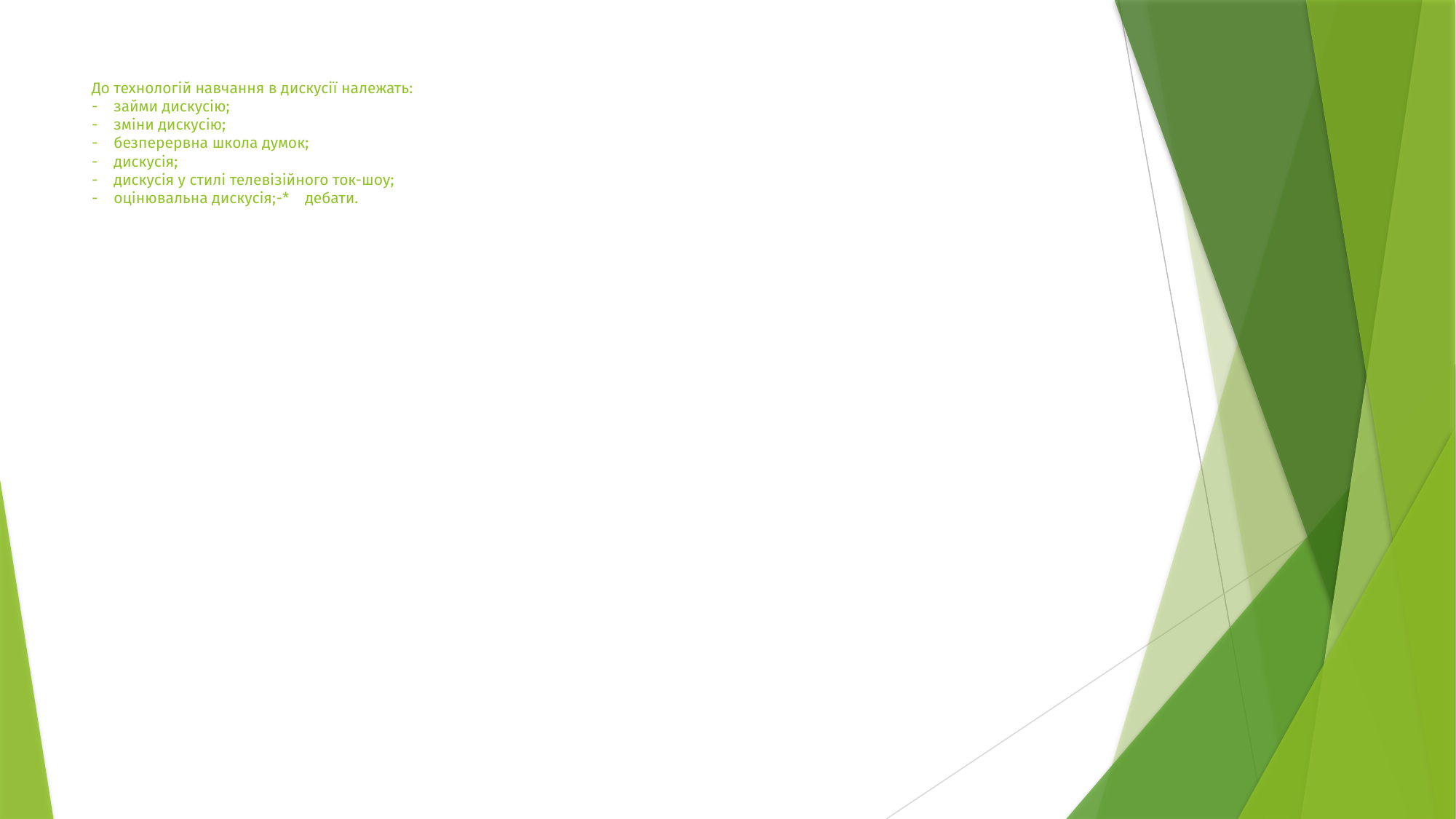

# До технологій навчання в дискусії належать: -    займи дискусію; -    зміни дискусію; -    безперервна школа думок; -    дискусія; -    дискусія у стилі телевізійного ток-шоу; -    оцінювальна дискусія;-*    дебати.